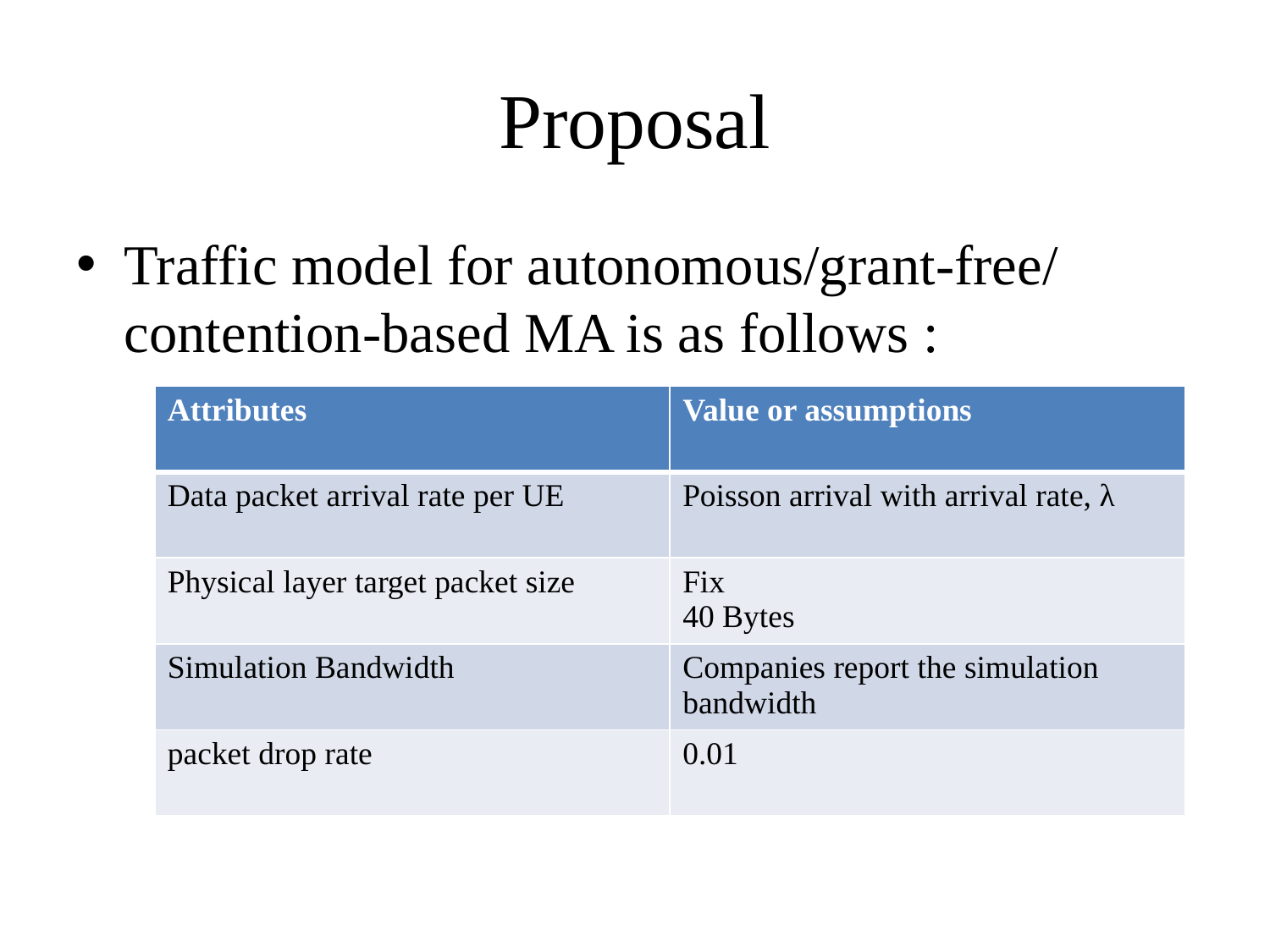

# Proposal
Traffic model for autonomous/grant-free/contention-based MA is as follows :
| Attributes | Value or assumptions |
| --- | --- |
| Data packet arrival rate per UE | Poisson arrival with arrival rate, λ |
| Physical layer target packet size | Fix 40 Bytes |
| Simulation Bandwidth | Companies report the simulation bandwidth |
| packet drop rate | 0.01 |